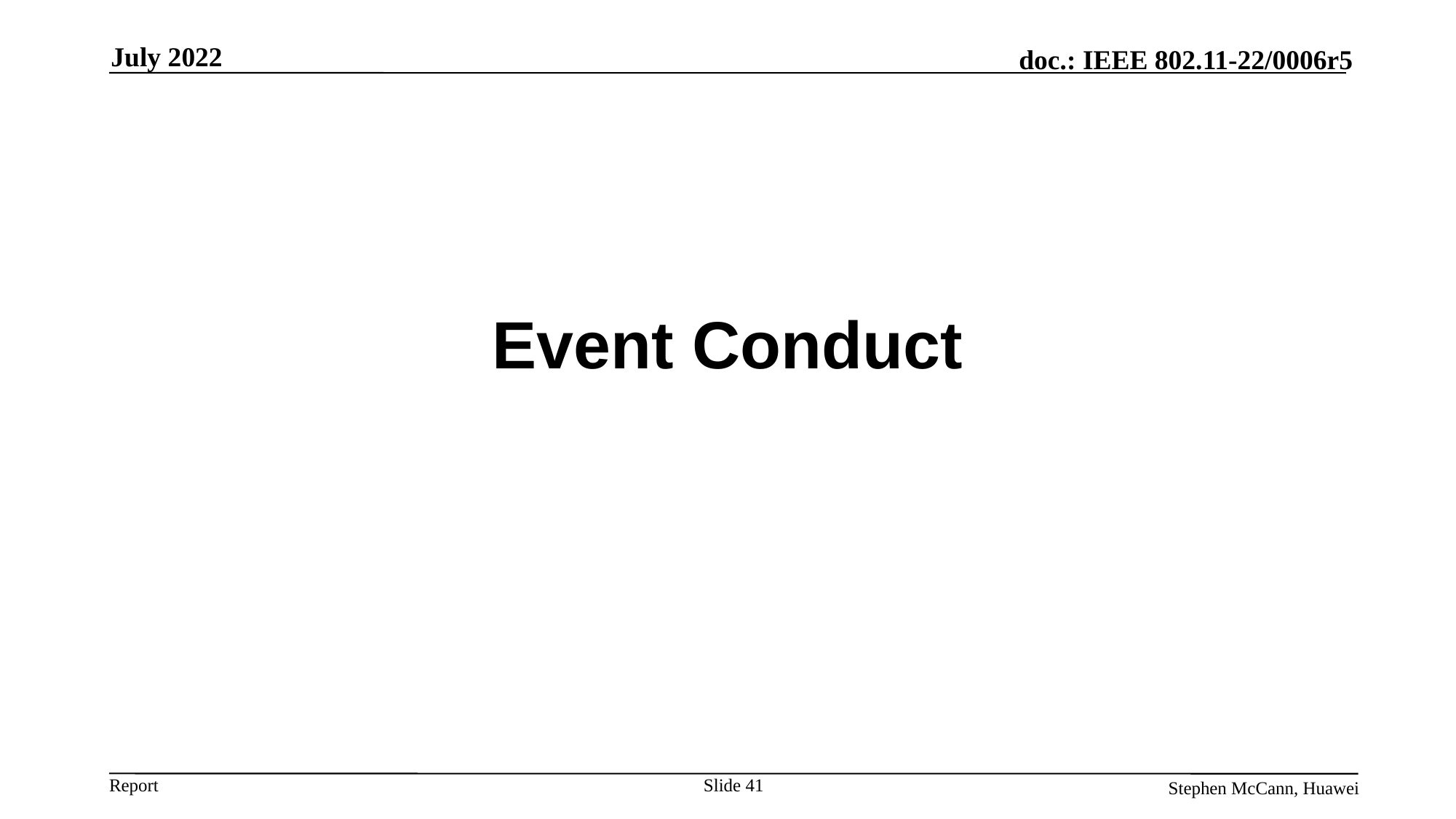

July 2022
# Event Conduct
Slide 41
Stephen McCann, Huawei